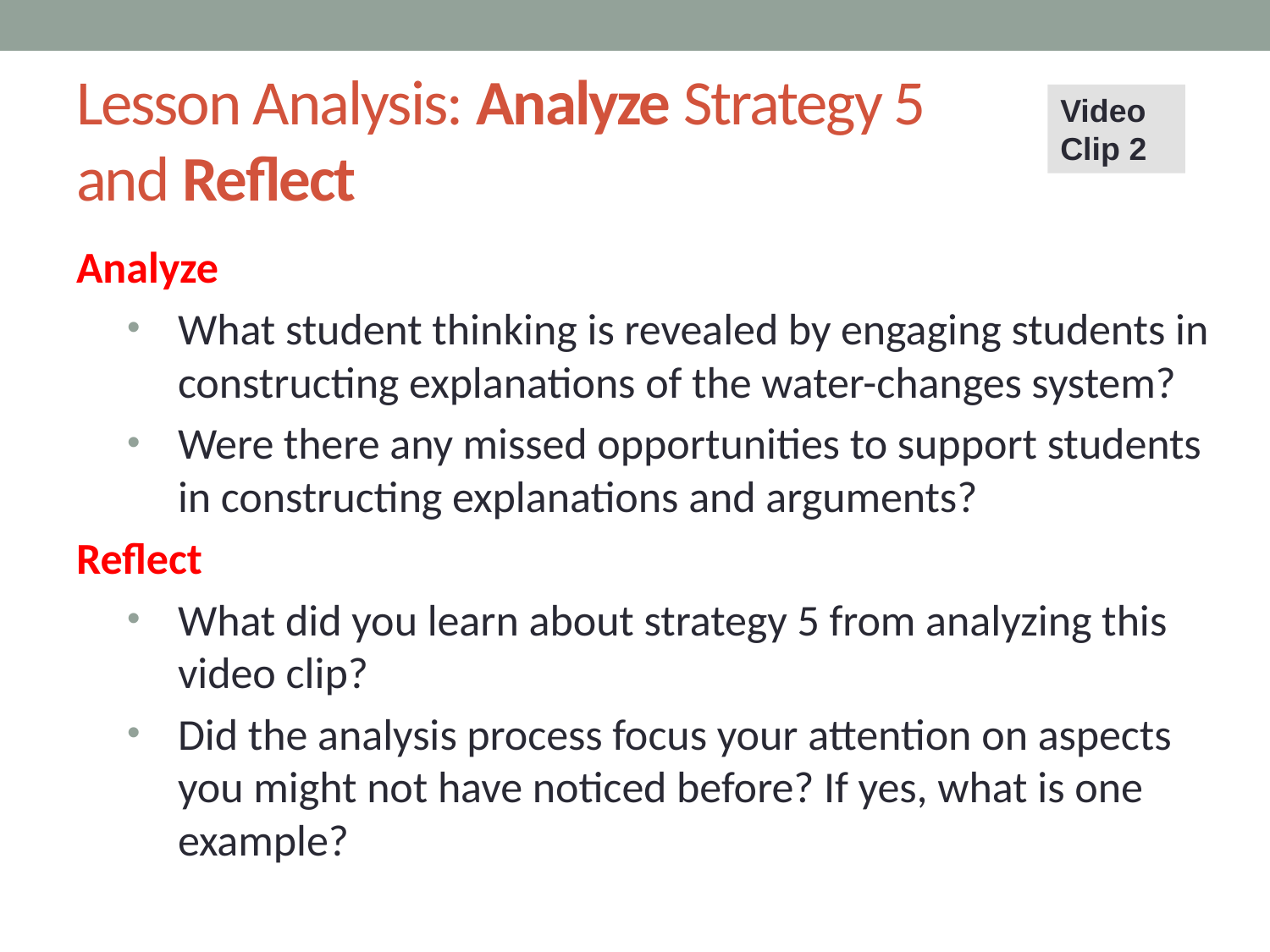

# Lesson Analysis: Analyze Strategy 5 and Reflect
Video Clip 2
Analyze
What student thinking is revealed by engaging students in constructing explanations of the water-changes system?
Were there any missed opportunities to support students in constructing explanations and arguments?
Reflect
What did you learn about strategy 5 from analyzing this video clip?
Did the analysis process focus your attention on aspects you might not have noticed before? If yes, what is one example?